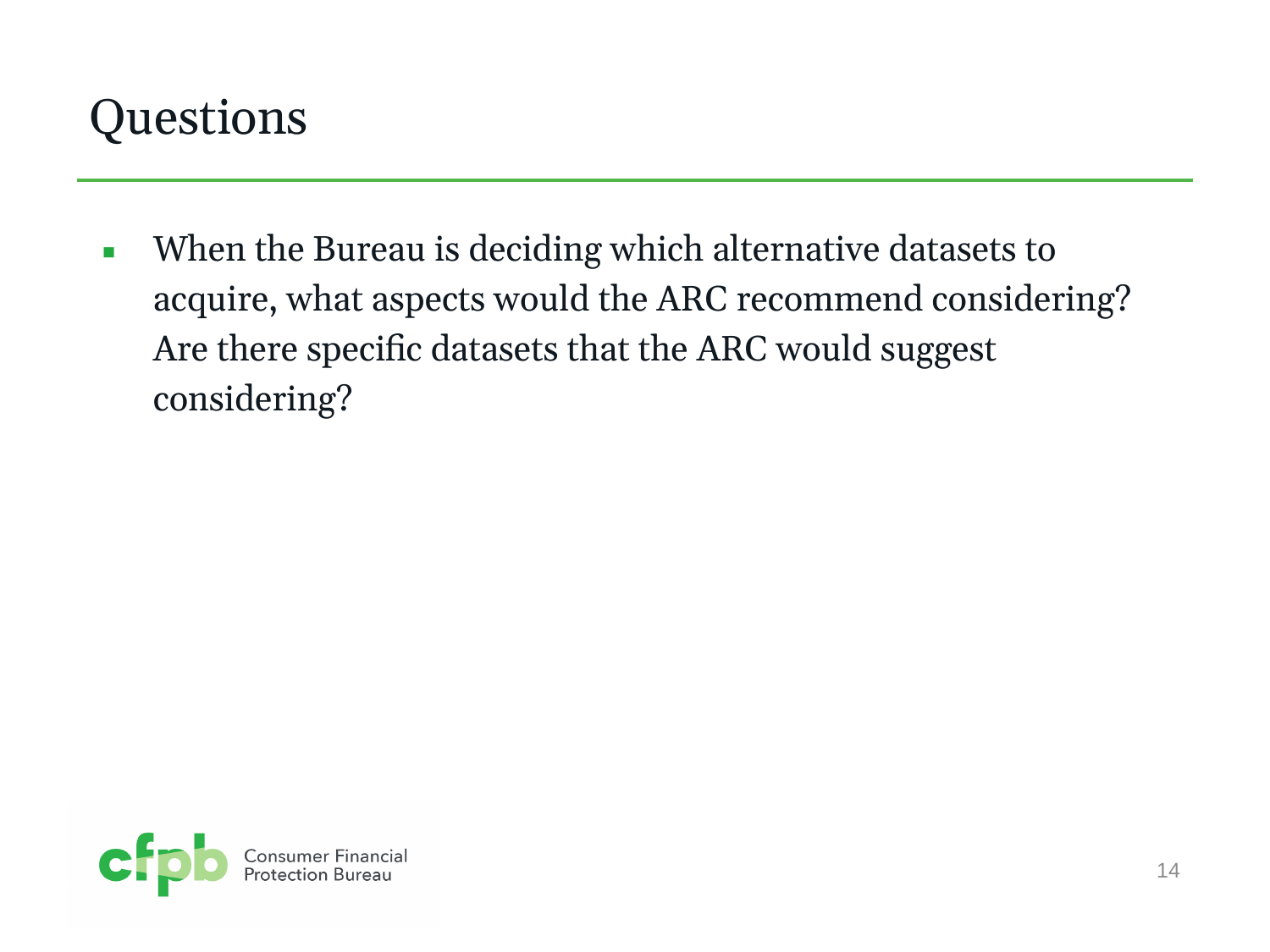

# Questions
When the Bureau is deciding which alternative datasets to acquire, what aspects would the ARC recommend considering?  Are there specific datasets that the ARC would suggest considering?

14